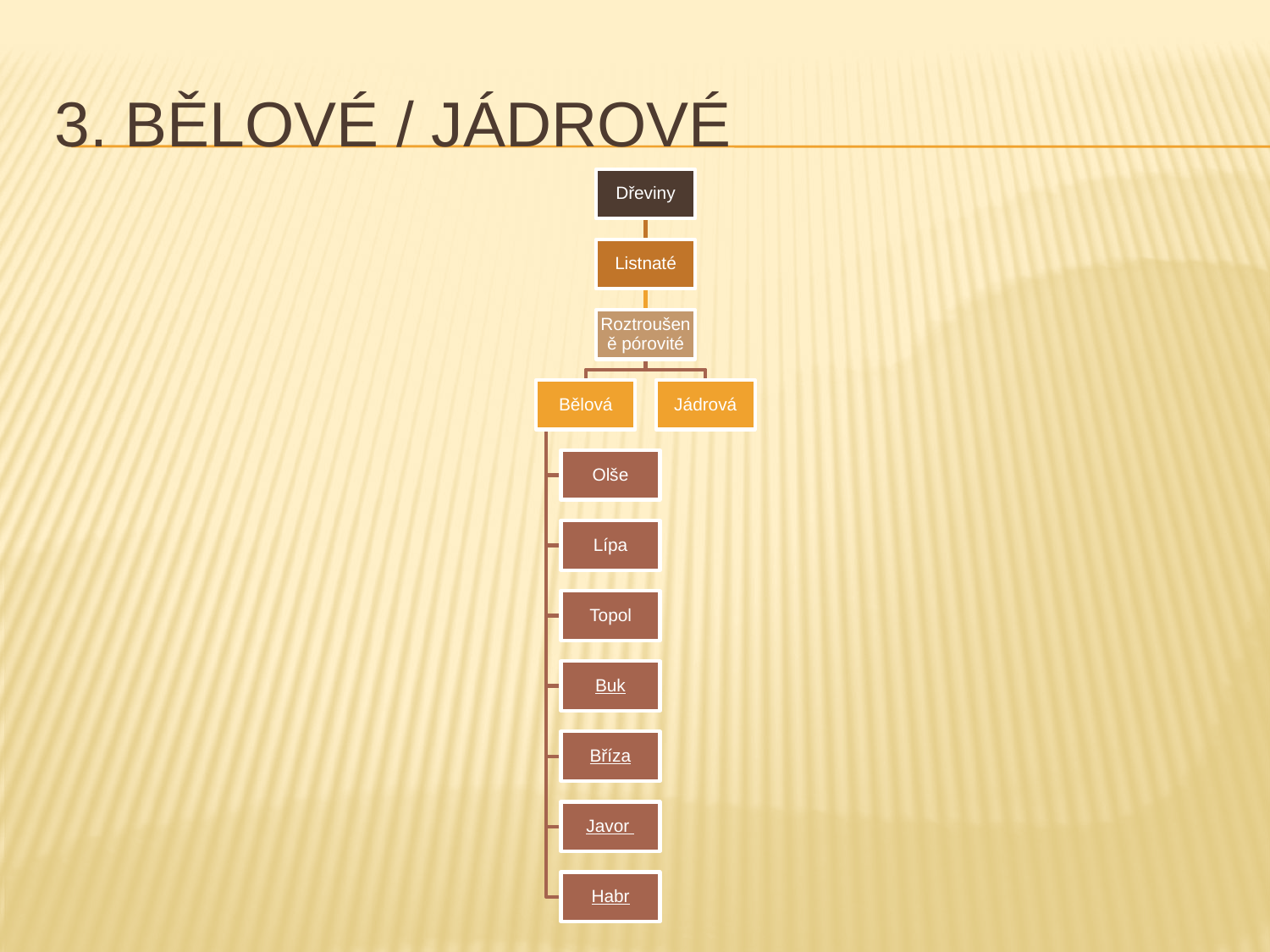

# 3. Bělové / Jádrové
Dřeviny
Listnaté
Roztroušeně pórovité
Bělová
Olše
Lípa
Topol
Buk
Bříza
Javor
Habr
Jádrová